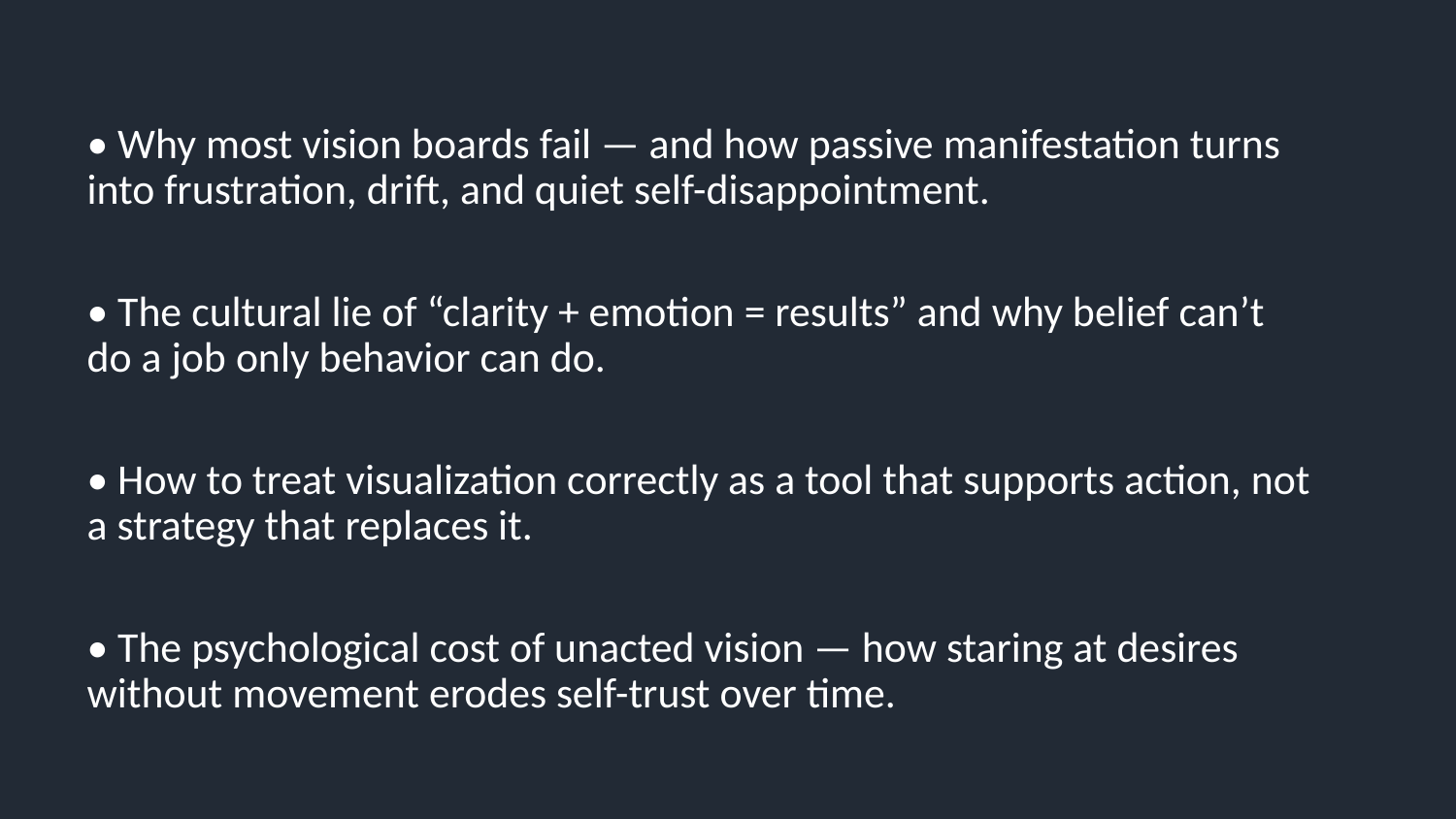

• Why most vision boards fail — and how passive manifestation turns into frustration, drift, and quiet self-disappointment.

• The cultural lie of “clarity + emotion = results” and why belief can’t do a job only behavior can do.

• How to treat visualization correctly as a tool that supports action, not a strategy that replaces it.

• The psychological cost of unacted vision — how staring at desires without movement erodes self-trust over time.